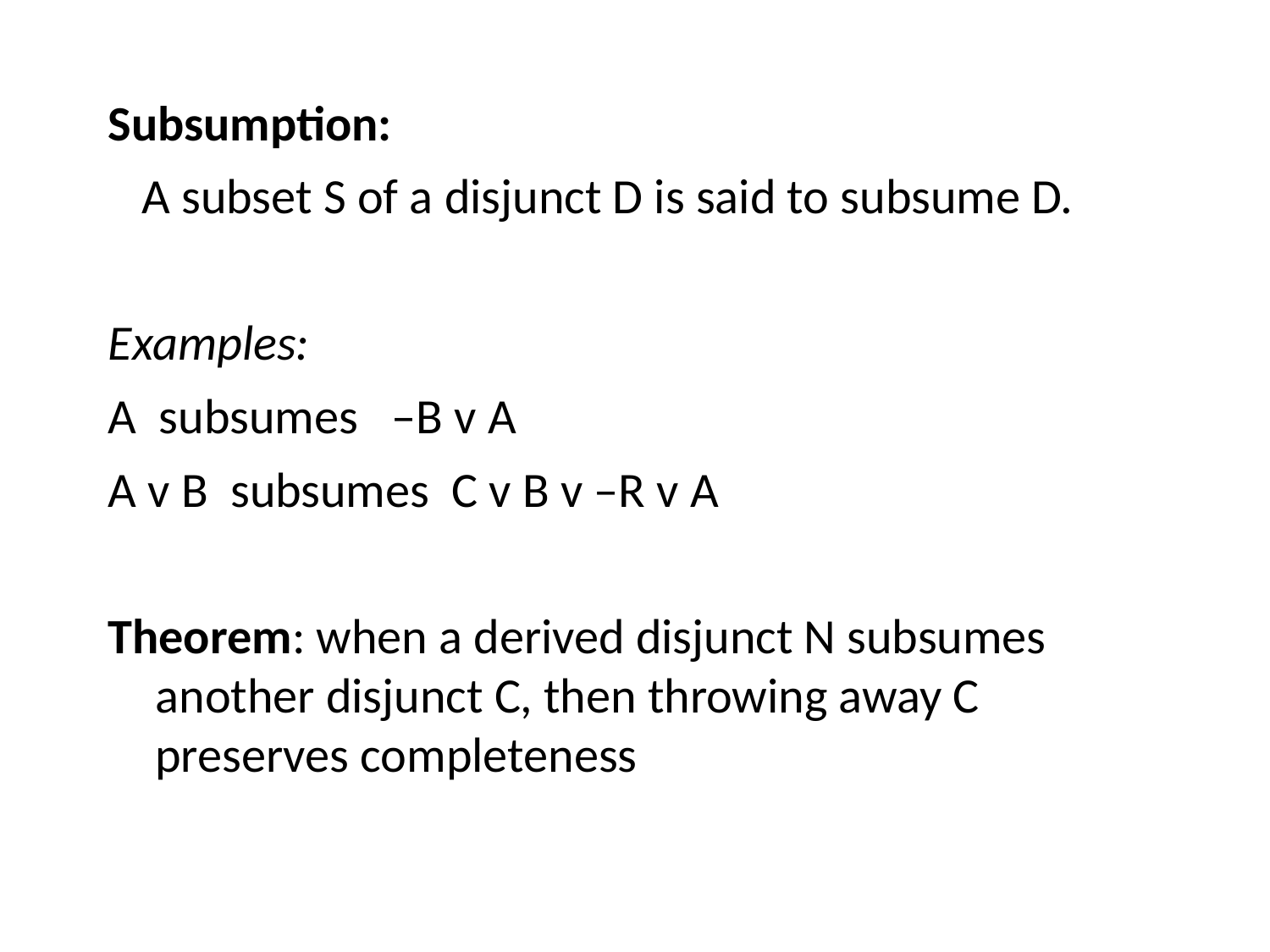

Subsumption:
   A subset S of a disjunct D is said to subsume D.

Examples:
A  subsumes   –B v A
A v B  subsumes  C v B v –R v A

Theorem: when a derived disjunct N subsumes another disjunct C, then throwing away C preserves completeness